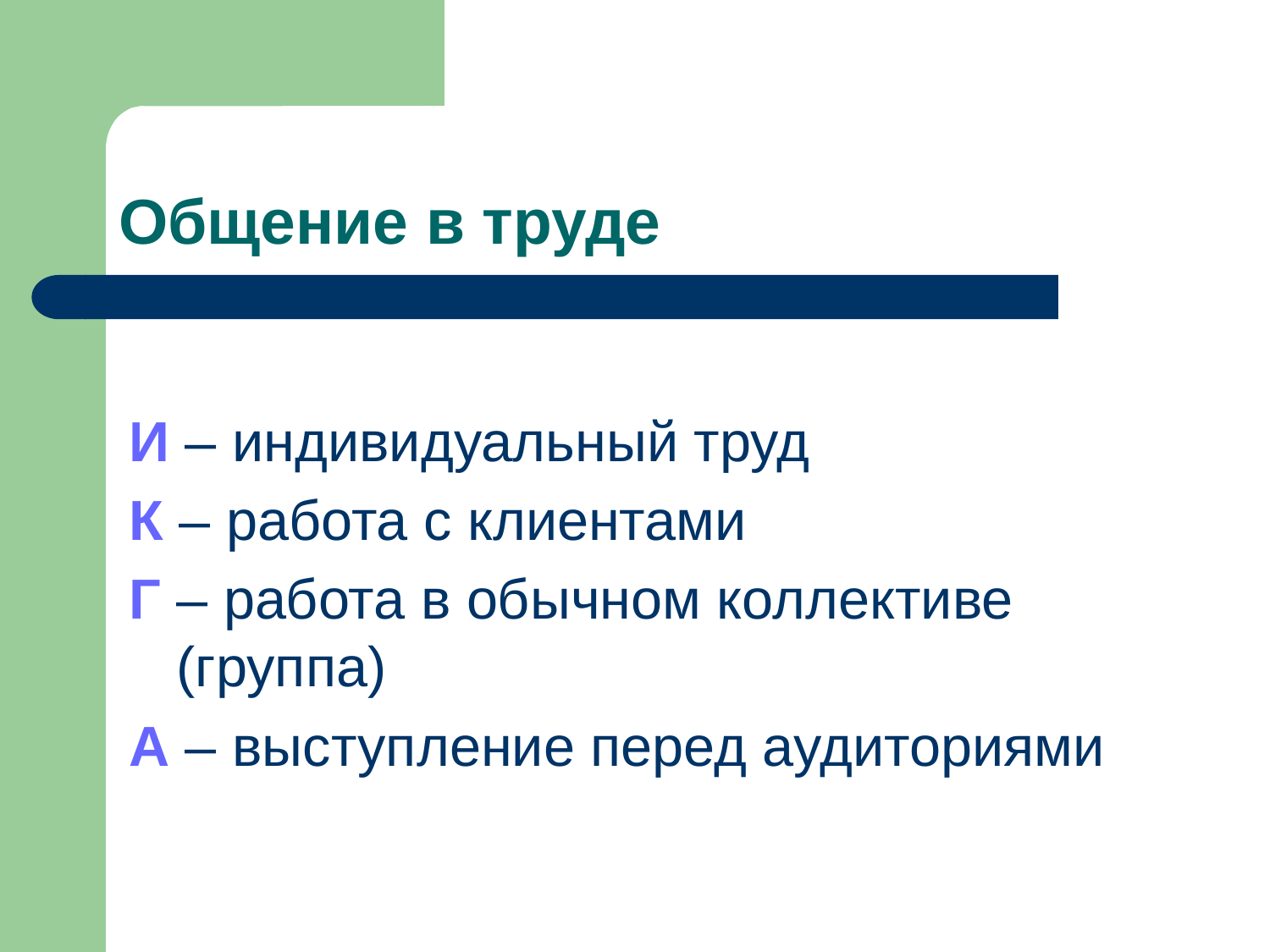

# Общение в труде

И – индивидуальный труд
К – работа с клиентами
Г – работа в обычном коллективе (группа)
А – выступление перед аудиториями